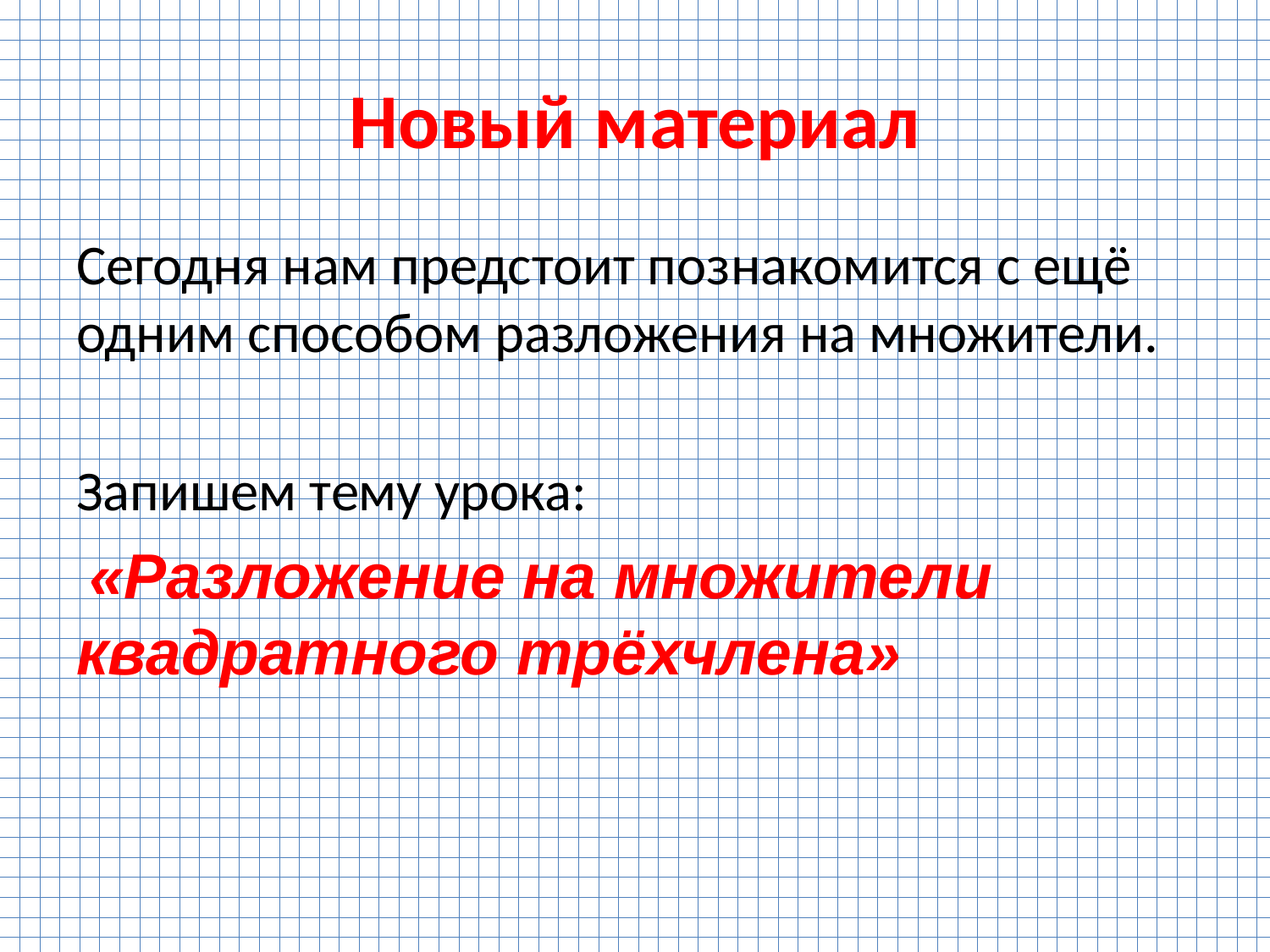

# Новый материал
Сегодня нам предстоит познакомится с ещё одним способом разложения на множители.

Запишем тему урока:
 «Разложение на множители квадратного трёхчлена»